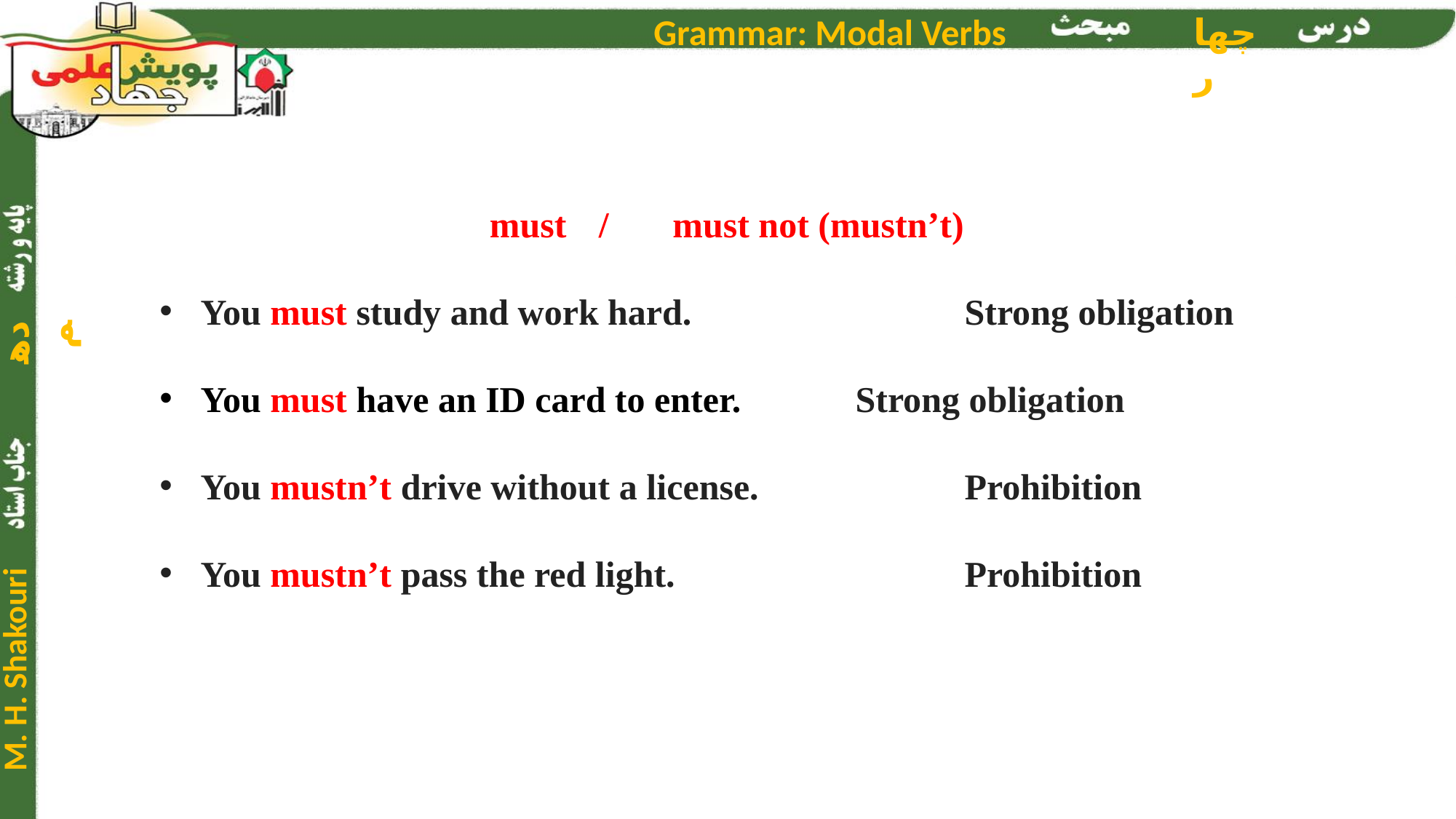

must	/       must not (mustn’t)
You must study and work hard.			Strong obligation
You must have an ID card to enter.		Strong obligation
You mustn’t drive without a license.		Prohibition
You mustn’t pass the red light.			Prohibition